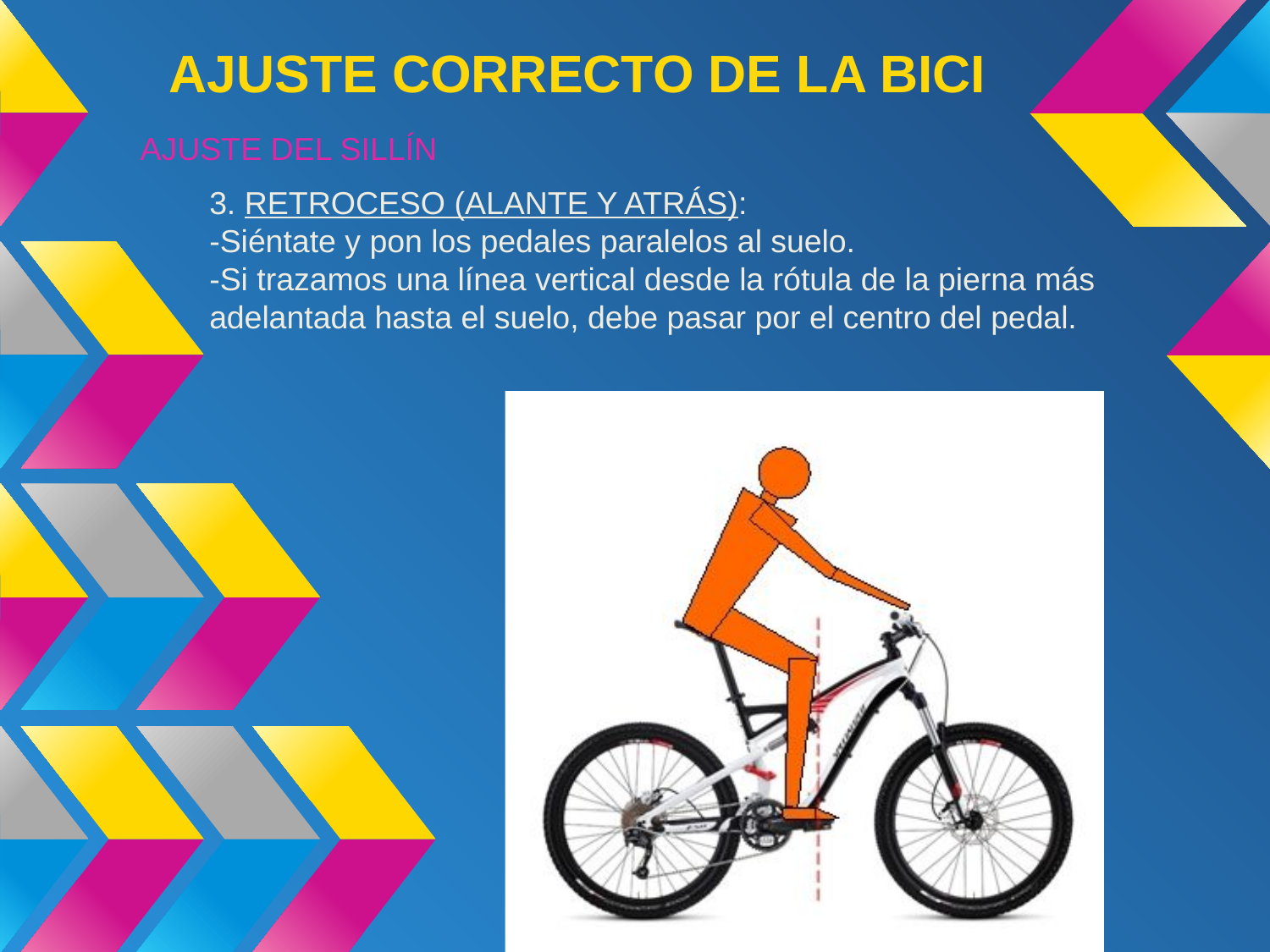

# AJUSTE CORRECTO DE LA BICI
AJUSTE DEL SILLÍN
3. RETROCESO (ALANTE Y ATRÁS):
-Siéntate y pon los pedales paralelos al suelo.
-Si trazamos una línea vertical desde la rótula de la pierna más adelantada hasta el suelo, debe pasar por el centro del pedal.